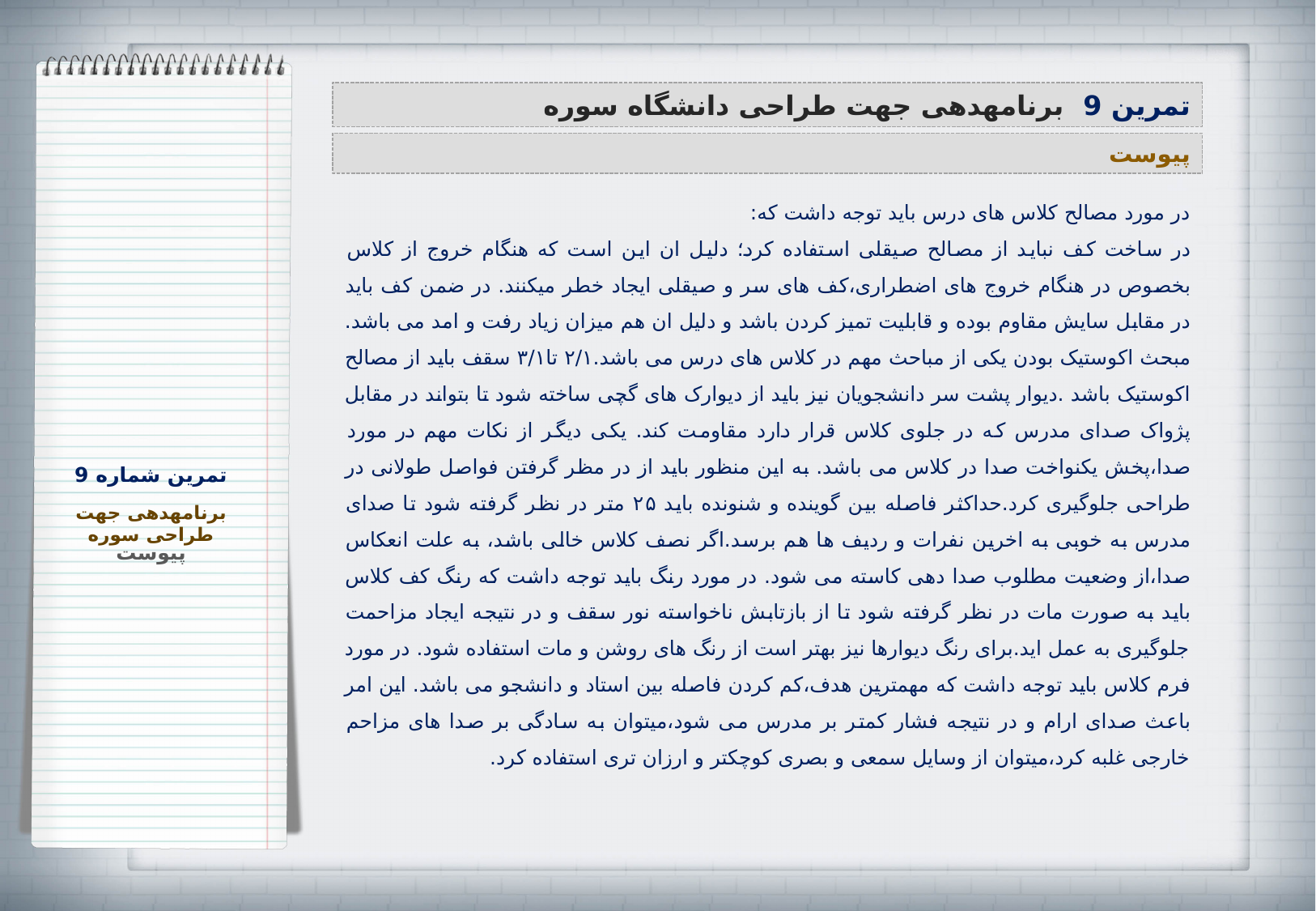

تمرین 9  برنامه‏دهی جهت طراحی دانشگاه سوره
پیوست
در مورد مصالح کلاس های درس باید توجه داشت که:
در ساخت کف نباید از مصالح صیقلی استفاده کرد؛ دلیل ان این است که هنگام خروج از کلاس بخصوص در هنگام خروج های اضطراری،کف های سر و صیقلی ایجاد خطر میکنند. در ضمن کف باید در مقابل سایش مقاوم بوده و قابلیت تمیز کردن باشد و دلیل ان هم میزان زیاد رفت و امد می باشد. مبحث اکوستیک بودن یکی از مباحث مهم در کلاس های درس می باشد.۲/۱ تا۳/۱ سقف باید از مصالح اکوستیک باشد .دیوار پشت سر دانشجویان نیز باید از دیوارک های گچی ساخته شود تا بتواند در مقابل پژواک صدای مدرس که در جلوی کلاس قرار دارد مقاومت کند. یکی دیگر از نکات مهم در مورد صدا،پخش یکنواخت صدا در کلاس می باشد. به این منظور باید از در مظر گرفتن فواصل طولانی در طراحی جلوگیری کرد.حداکثر فاصله بین گوینده و شنونده باید ۲۵ متر در نظر گرفته شود تا صدای مدرس به خوبی به اخرین نفرات و ردیف ها هم برسد.اگر نصف کلاس خالی باشد، به علت انعکاس صدا،از وضعیت مطلوب صدا دهی کاسته می شود. در مورد رنگ باید توجه داشت که رنگ کف کلاس باید به صورت مات در نظر گرفته شود تا از بازتابش ناخواسته نور سقف و در نتیجه ایجاد مزاحمت جلوگیری به عمل اید.برای رنگ دیوارها نیز بهتر است از رنگ های روشن و مات استفاده شود. در مورد فرم کلاس باید توجه داشت که مهمترین هدف،کم کردن فاصله بین استاد و دانشجو می باشد. این امر باعث صدای ارام و در نتیجه فشار کمتر بر مدرس می شود،میتوان به سادگی بر صدا های مزاحم خارجی غلبه کرد،میتوان از وسایل سمعی و بصری کوچکتر و ارزان تری استفاده کرد.
تمرین شماره 9
برنامه‏دهی جهت طراحی سوره
پیوست